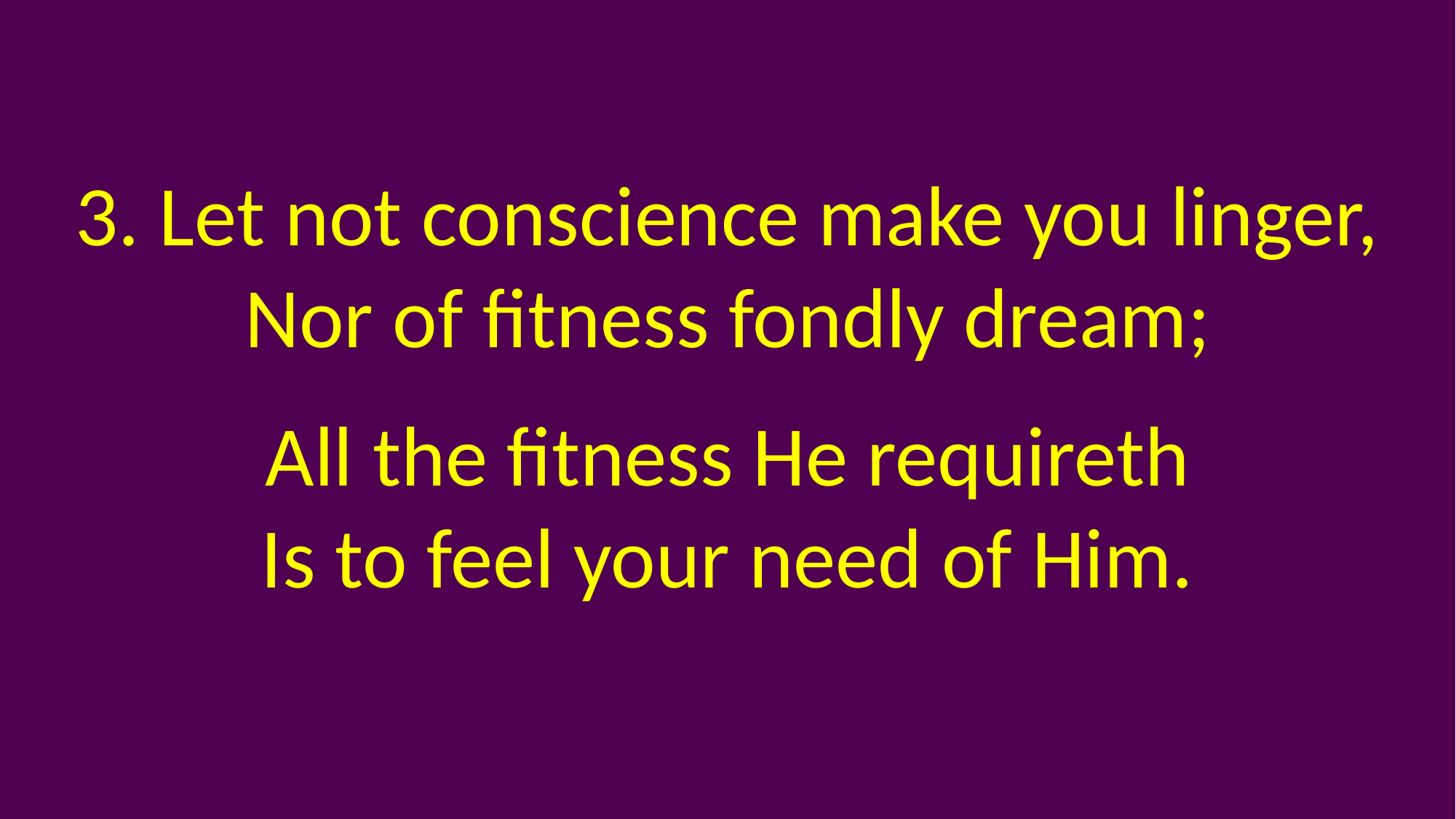

3. Let not conscience make you linger,
Nor of fitness fondly dream;
All the fitness He requireth
Is to feel your need of Him.